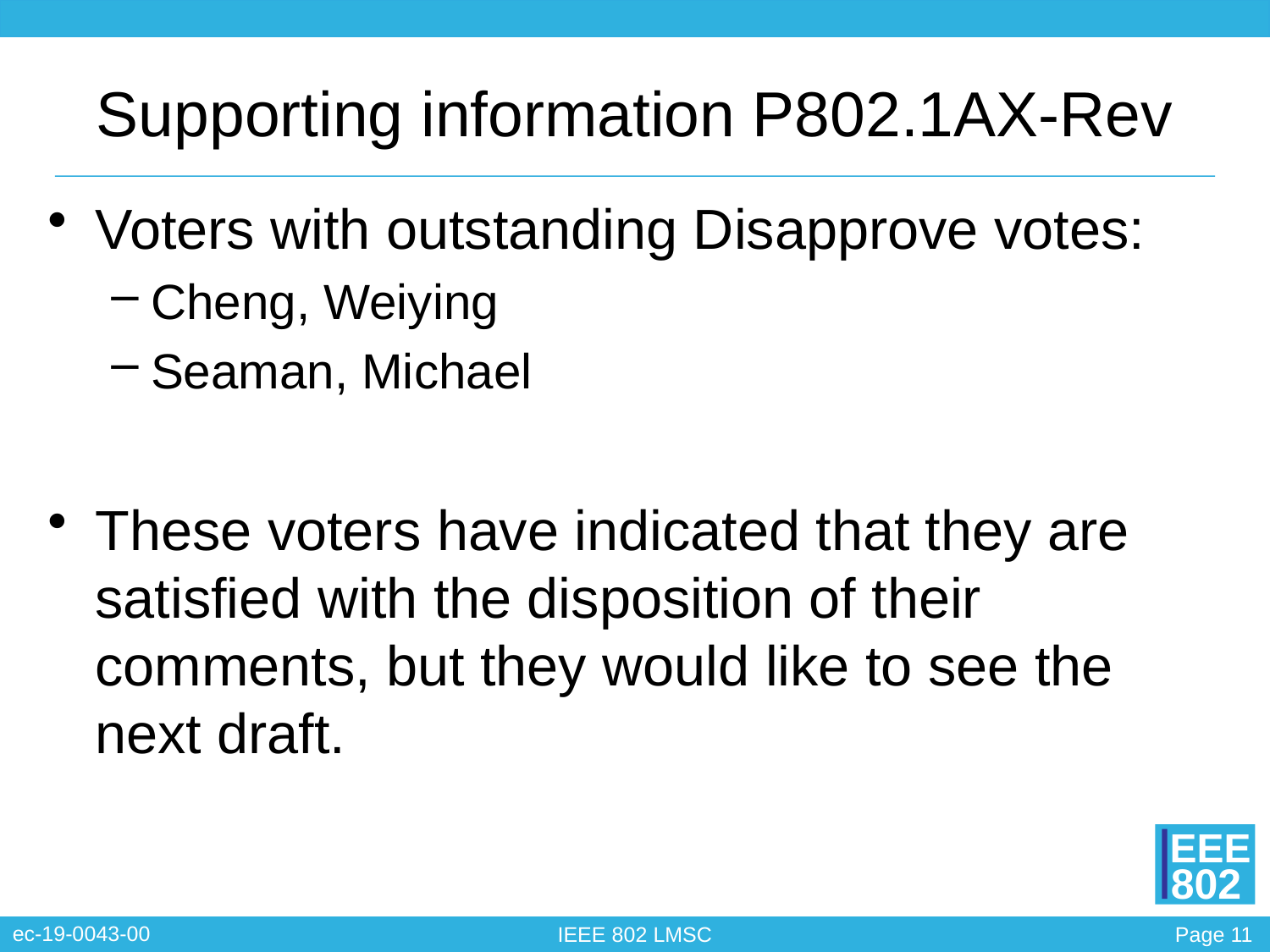

# Supporting information P802.1AX-Rev
Voters with outstanding Disapprove votes:
Cheng, Weiying
Seaman, Michael

These voters have indicated that they are satisfied with the disposition of their comments, but they would like to see the next draft.